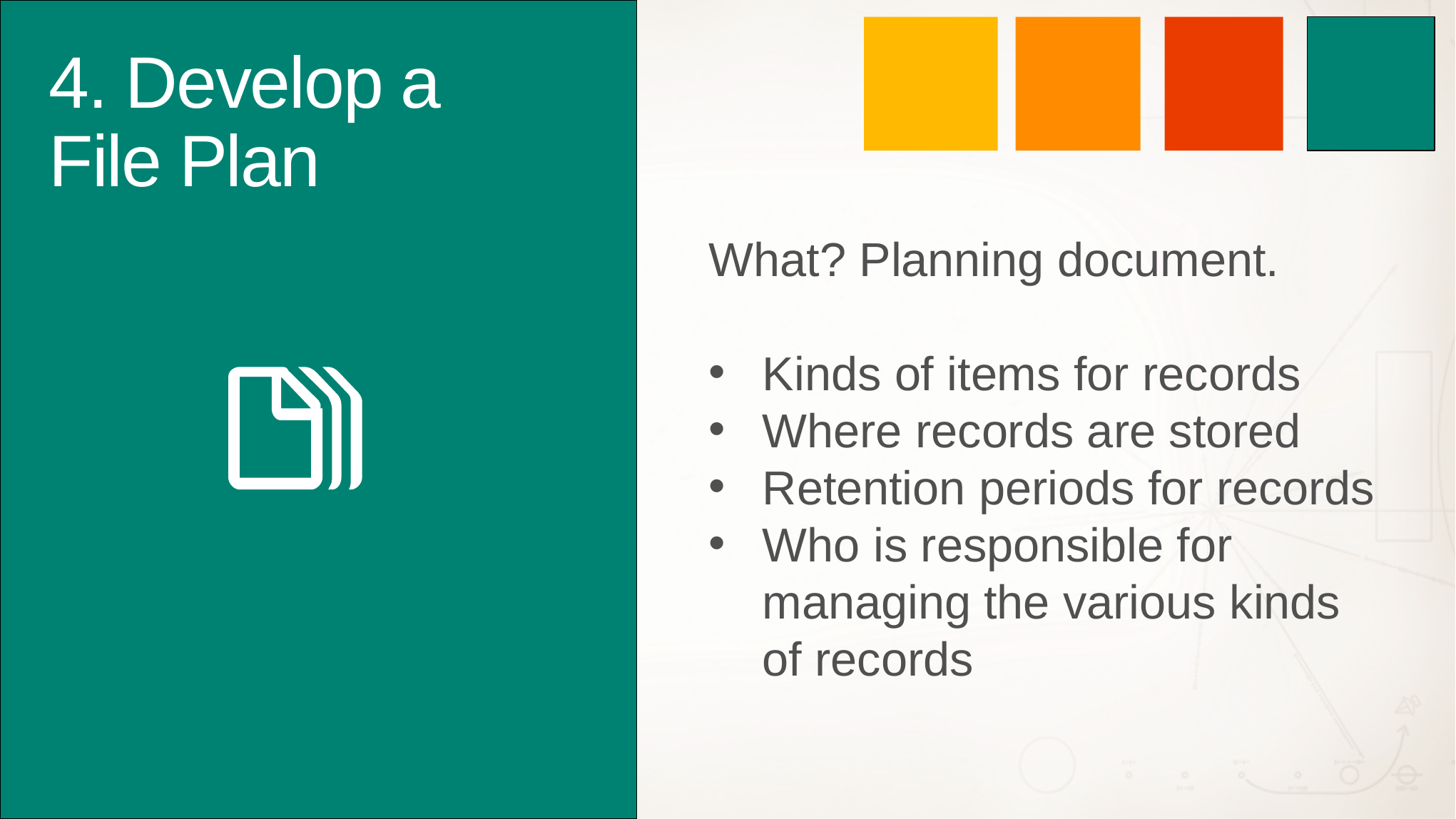

# 4. Develop a File Plan
What? Planning document.

Kinds of items for records
Where records are stored
Retention periods for records
Who is responsible for managing the various kinds of records